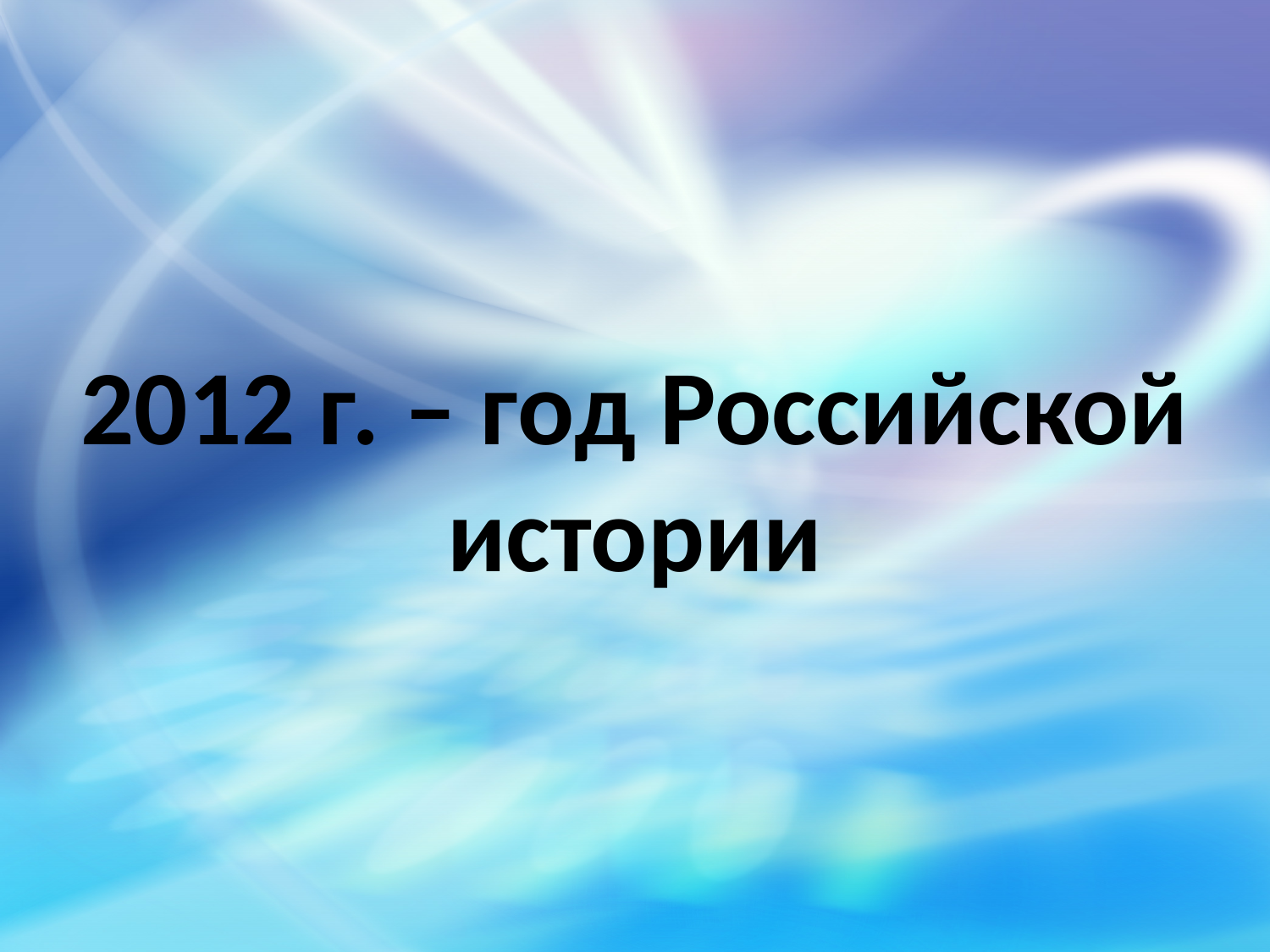

# 2012 г. – год Российской истории